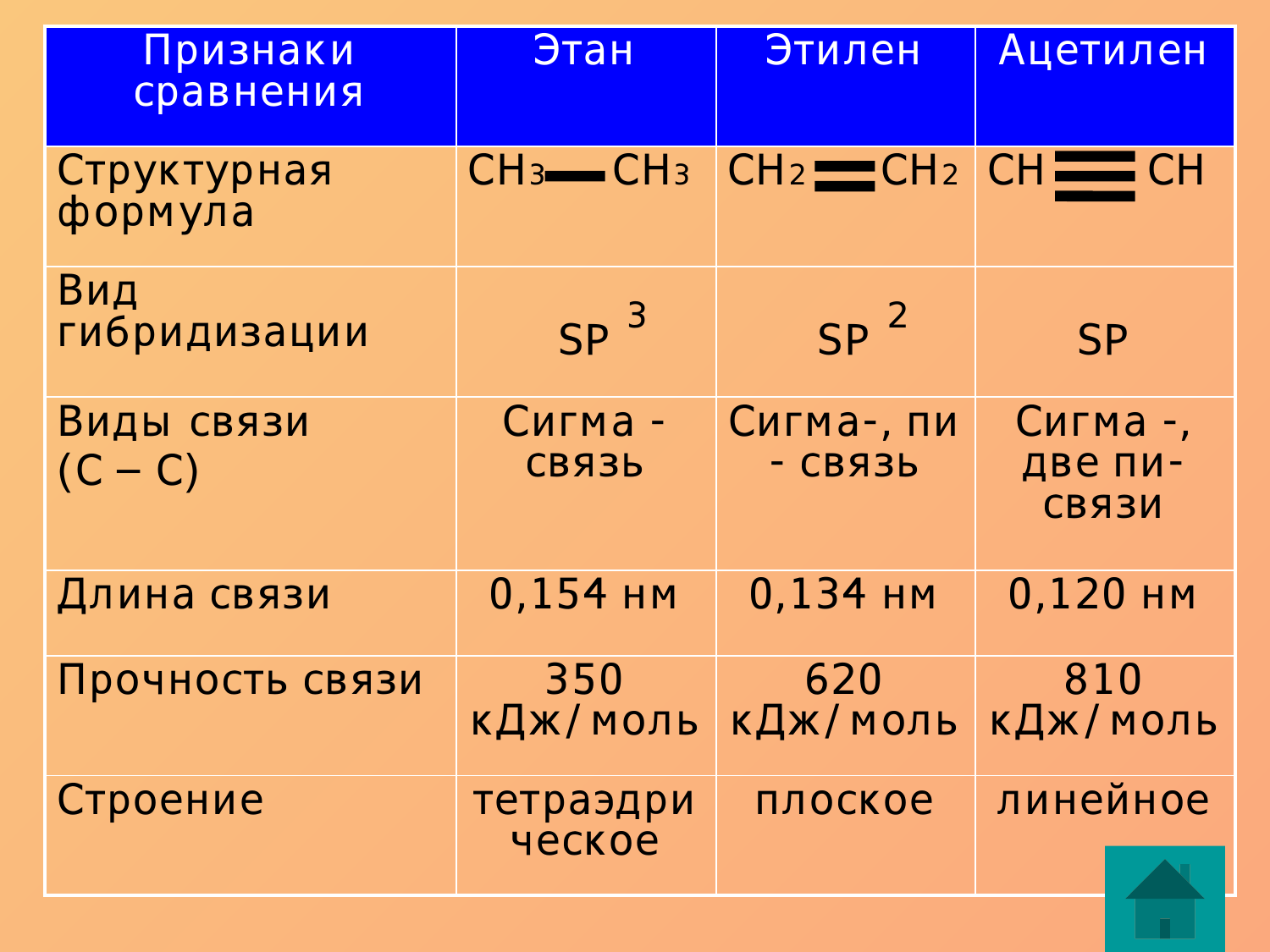

| Признаки сравнения | Этан | Этилен | Ацетилен |
| --- | --- | --- | --- |
| Структурная формула | СН3 СН3 | СН2 СН2 | СН СН |
| Вид гибридизации | SP | SP | SP |
| Виды связи (С – С) | Сигма - связь | Сигма-, пи - связь | Сигма -, две пи-связи |
| Длина связи | 0,154 нм | 0,134 нм | 0,120 нм |
| Прочность связи | 350 кДж/моль | 620 кДж/моль | 810 кДж/моль |
| Строение | тетраэдрическое | плоское | линейное |

3
2